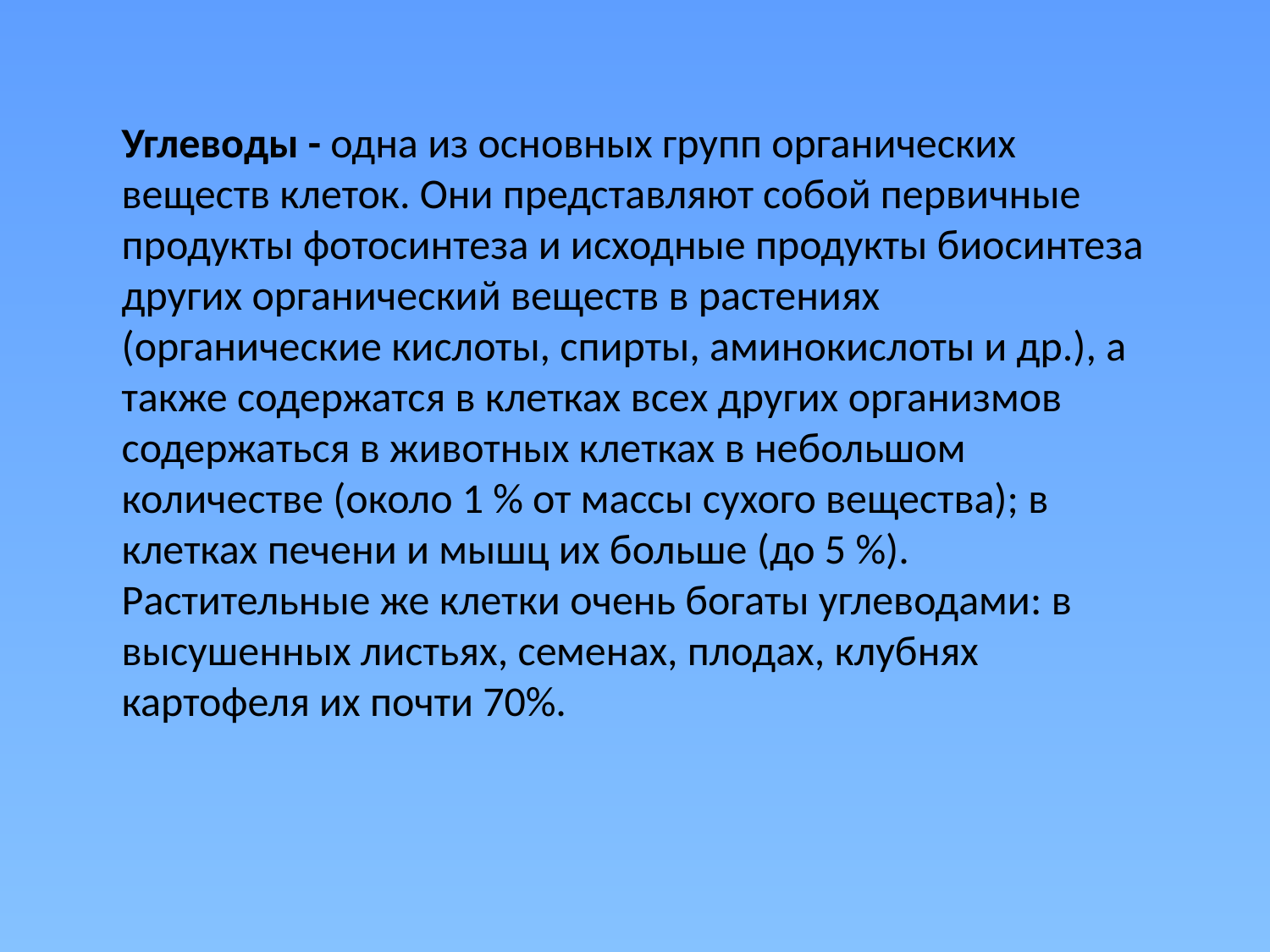

Углеводы - одна из основных групп органических веществ клеток. Они представляют собой первичные продукты фото­синтеза и исходные продукты биосинтеза других органический веществ в растениях (органические кислоты, спирты, аминокислоты и др.), а также содержатся в клетках всех других организмов содержаться в животных клетках в небольшом количестве (около 1 % от массы сухого вещества); в клетках печени и мышц их больше (до 5 %). Растительные же клетки очень богаты углеводами: в высушенных листьях, семенах, плодах, клубнях картофеля их почти 70%.